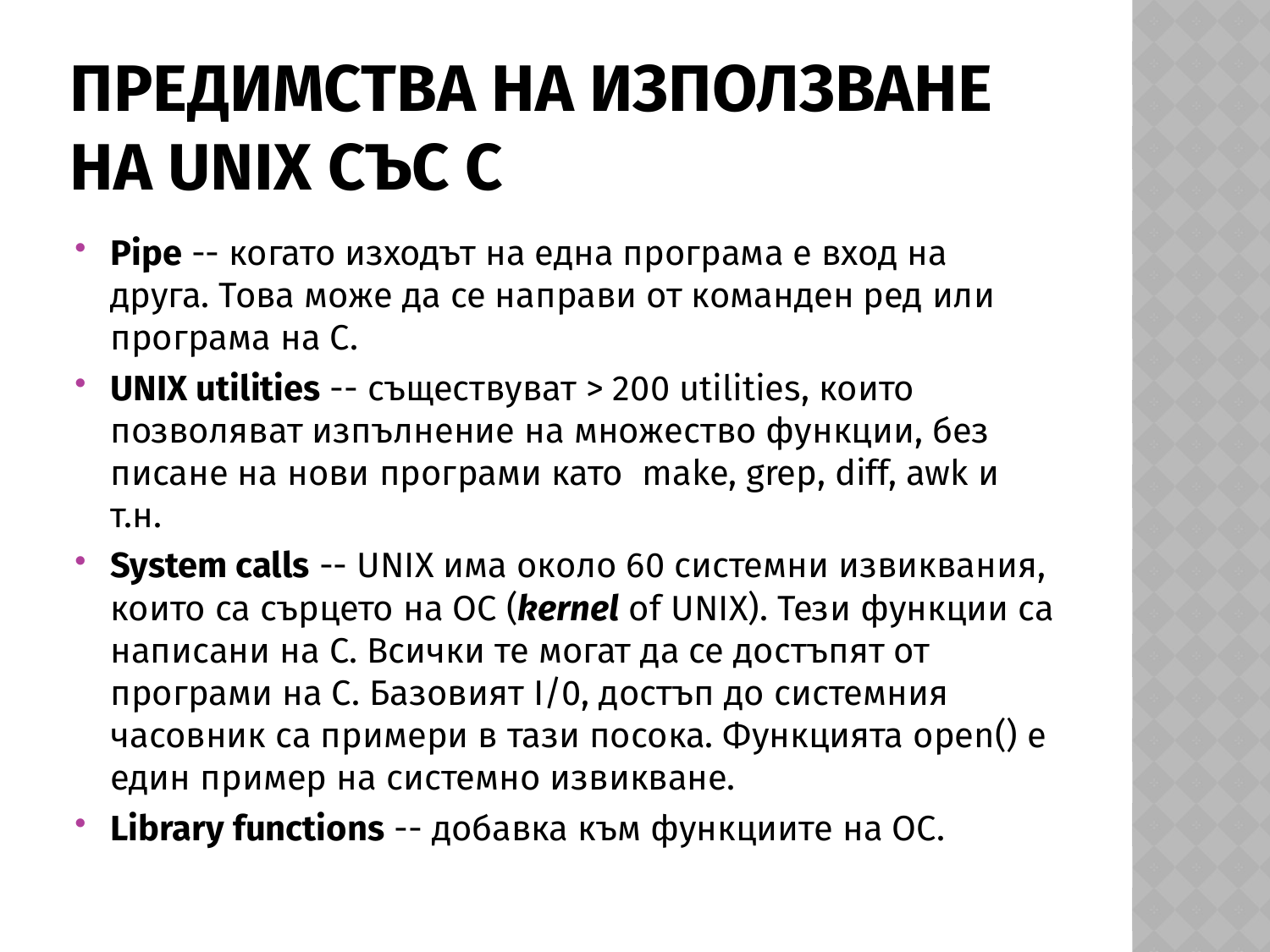

# Предимства на използване на UNIX със C
Pipe -- когато изходът на една програма е вход на друга. Това може да се направи от команден ред или програма на С.
UNIX utilities -- съществуват > 200 utilities, които позволяват изпълнение на множество функции, без писане на нови програми като  make, grep, diff, awk и т.н.
System calls -- UNIX има около 60 системни извиквания, които са сърцето на ОС (kernel of UNIX). Тези функции са написани на С. Всички те могат да се достъпят от програми на С. Базовият I/0, достъп до системния часовник са примери в тази посока. Функцията open() е един пример на системно извикване.
Library functions -- добавка към функциите на ОС.